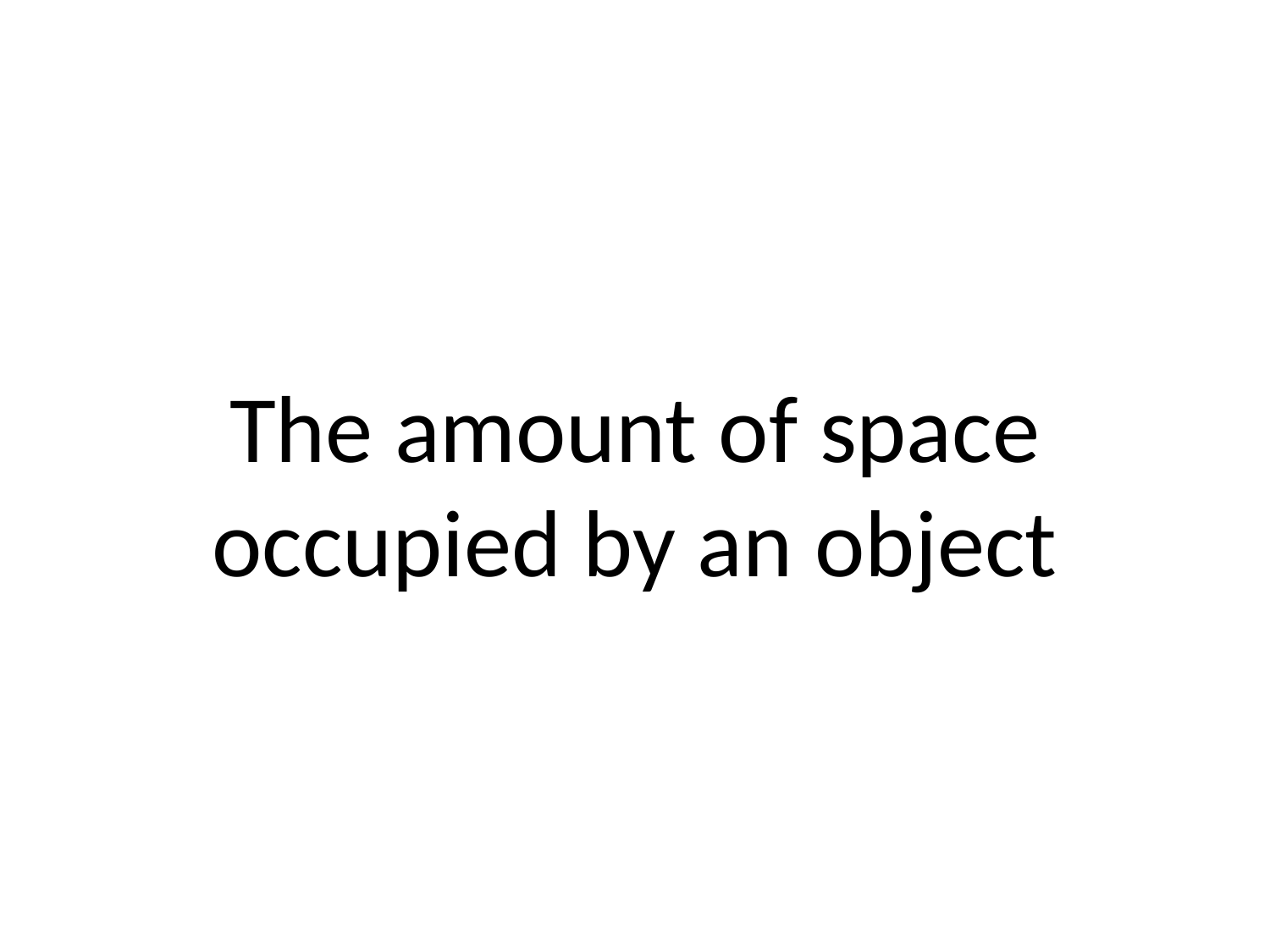

# The amount of space occupied by an object